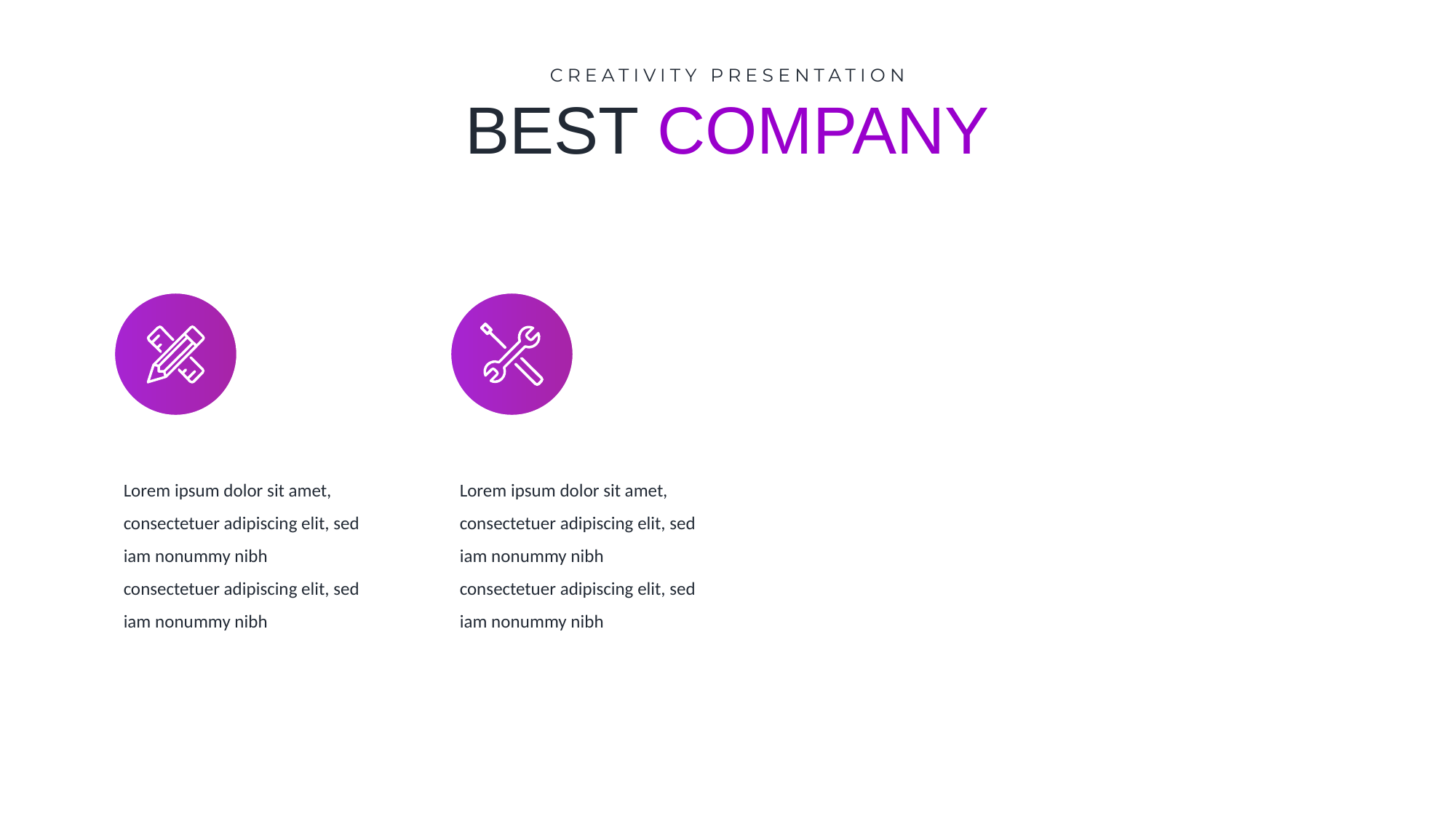

CREATIVITY PRESENTATION
BEST COMPANY

Lorem ipsum dolor sit amet, consectetuer adipiscing elit, sed iam nonummy nibh consectetuer adipiscing elit, sed iam nonummy nibh
Lorem ipsum dolor sit amet, consectetuer adipiscing elit, sed iam nonummy nibh consectetuer adipiscing elit, sed iam nonummy nibh